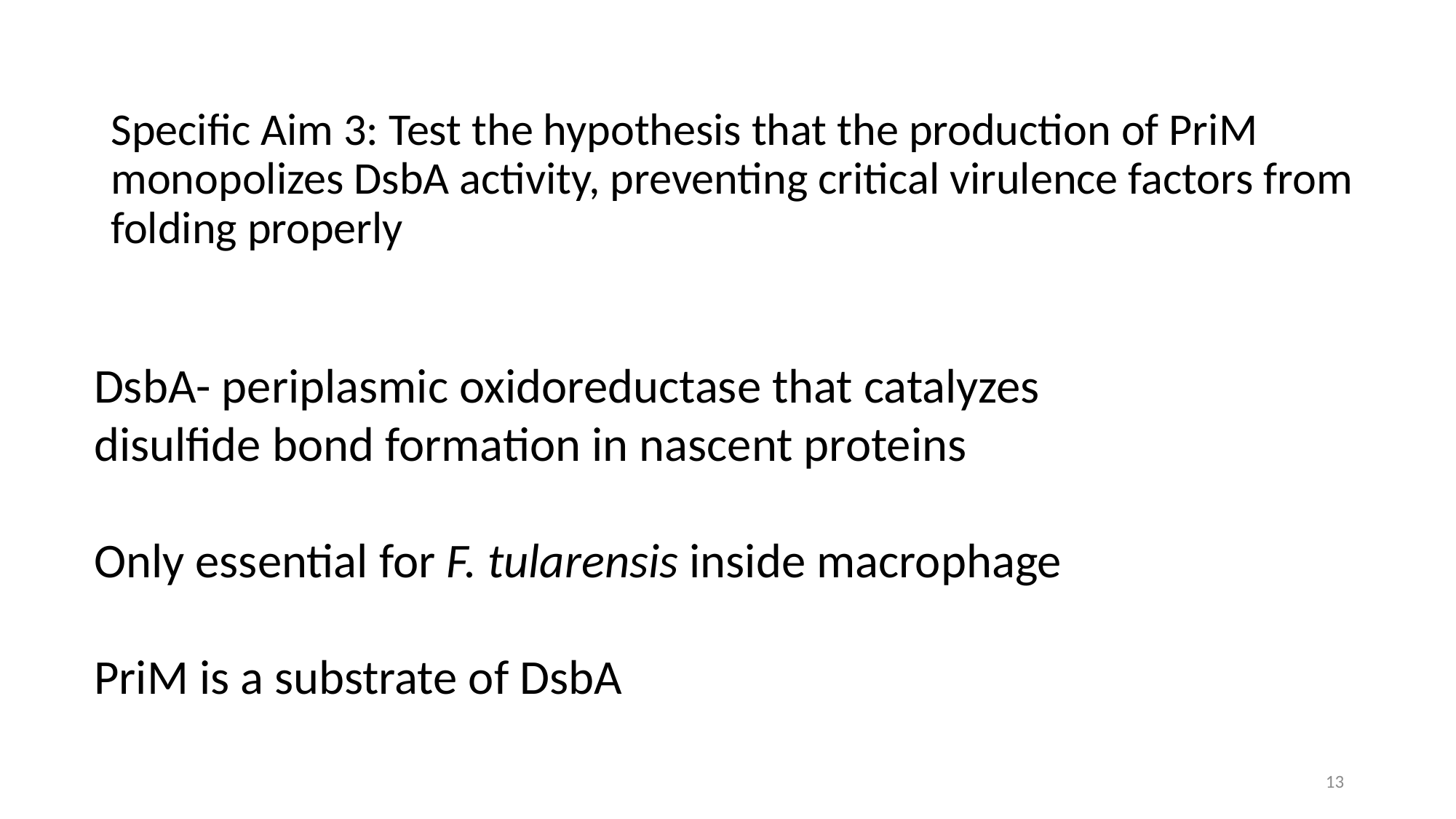

# Specific Aim 3: Test the hypothesis that the production of PriM monopolizes DsbA activity, preventing critical virulence factors from folding properly
DsbA- periplasmic oxidoreductase that catalyzes disulfide bond formation in nascent proteins

Only essential for F. tularensis inside macrophage

PriM is a substrate of DsbA

13